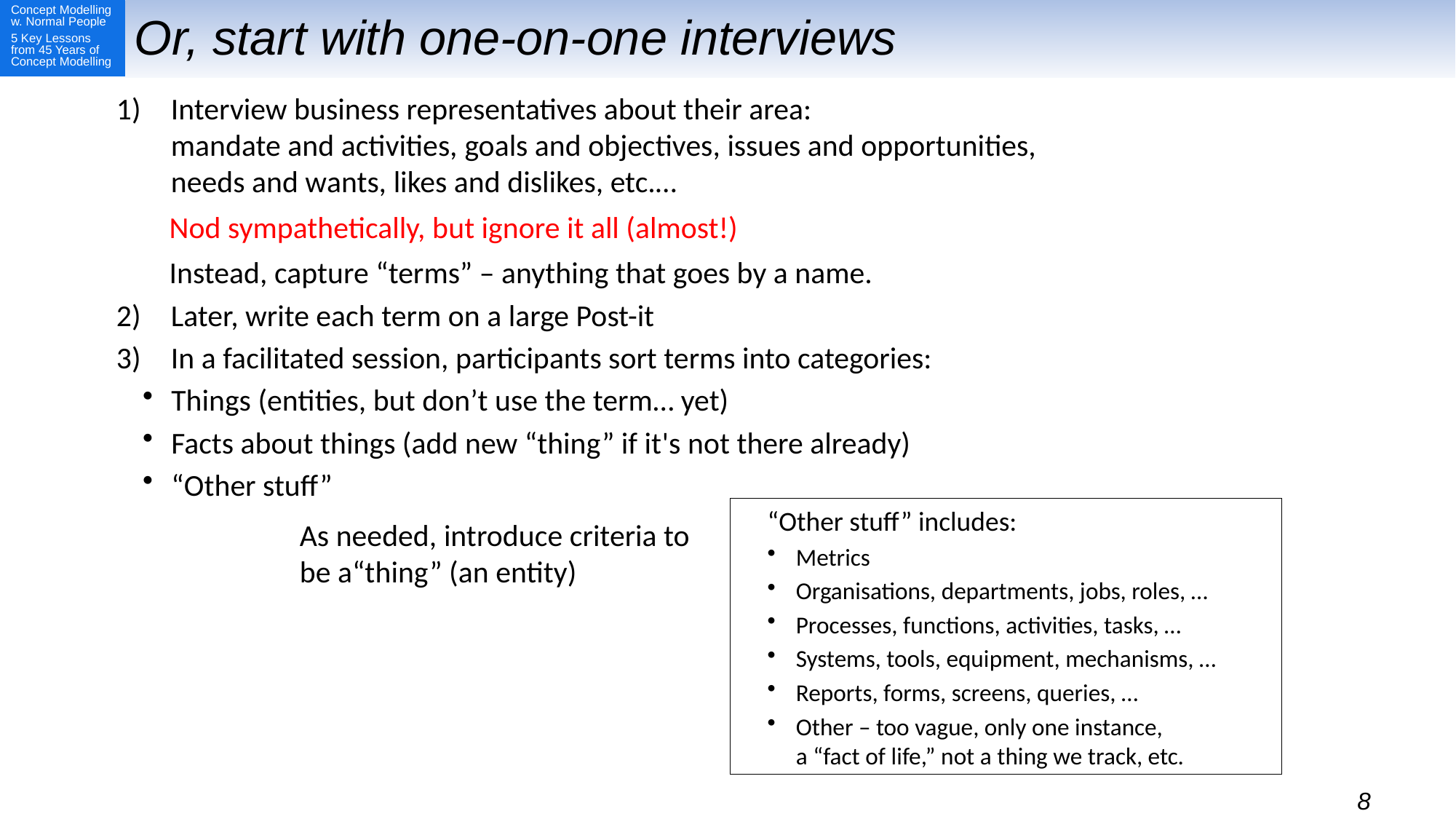

# Or, start with one-on-one interviews
Interview business representatives about their area:
mandate and activities, goals and objectives, issues and opportunities,
needs and wants, likes and dislikes, etc.…
Nod sympathetically, but ignore it all (almost!)
Instead, capture “terms” – anything that goes by a name.
Later, write each term on a large Post-it
In a facilitated session, participants sort terms into categories:
Things (entities, but don’t use the term… yet)
Facts about things (add new “thing” if it's not there already)
“Other stuff”

“Other stuff” includes:
Metrics
Organisations, departments, jobs, roles, …
Processes, functions, activities, tasks, …
Systems, tools, equipment, mechanisms, …
Reports, forms, screens, queries, …
Other – too vague, only one instance,
a “fact of life,” not a thing we track, etc.
As needed, introduce criteria to be a“thing” (an entity)